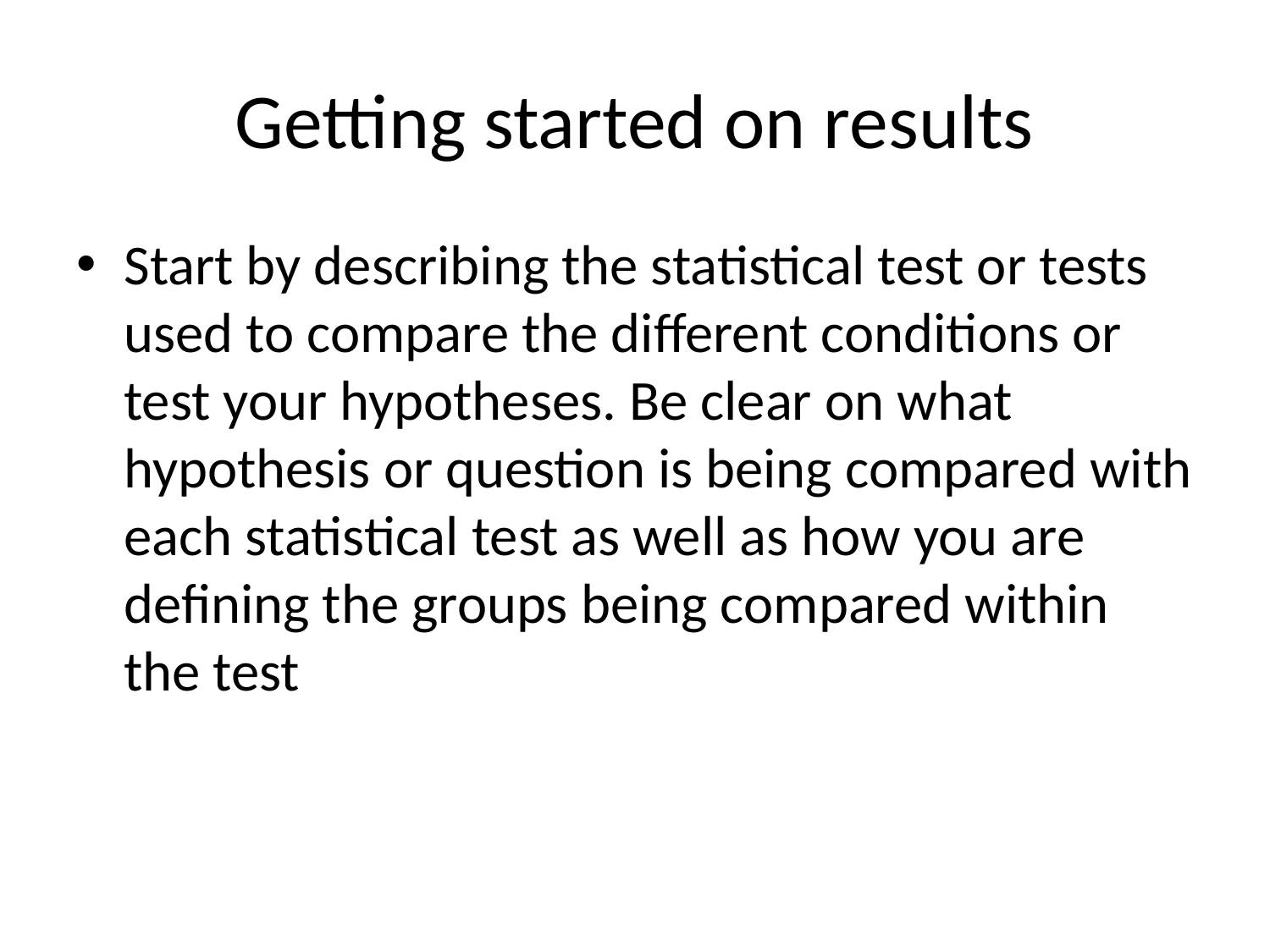

# Getting started on results
Start by describing the statistical test or tests used to compare the different conditions or test your hypotheses. Be clear on what hypothesis or question is being compared with each statistical test as well as how you are defining the groups being compared within the test